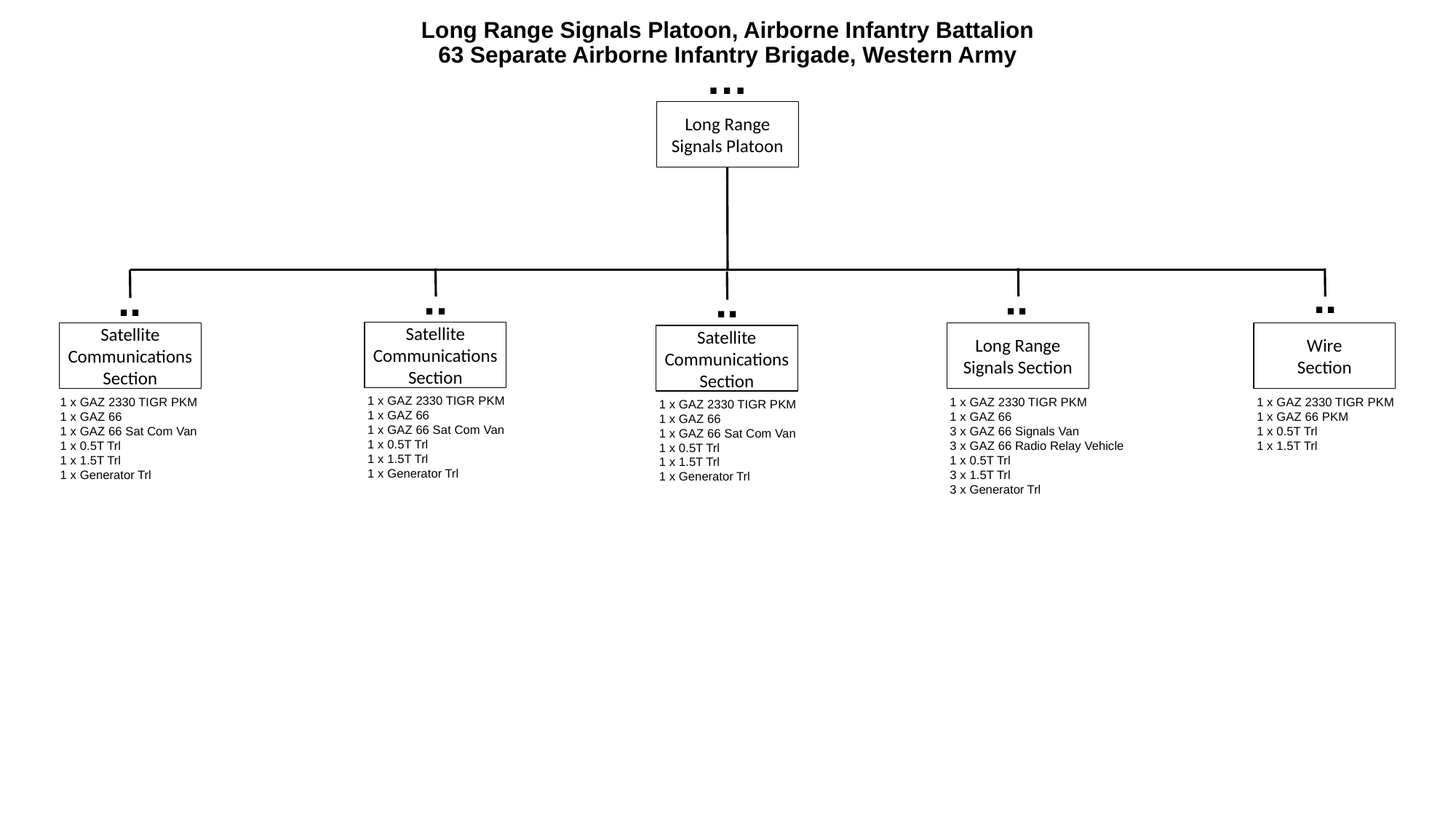

# Long Range Signals Platoon, Airborne Infantry Battalion 63 Separate Airborne Infantry Brigade, Western Army
…
Long Range
Signals Platoon
..
..
..
..
..
Satellite Communications Section
Satellite Communications Section
Long Range
Signals Section
Wire
Section
Satellite Communications Section
1 x GAZ 2330 TIGR PKM
1 x GAZ 66
1 x GAZ 66 Sat Com Van
1 x 0.5T Trl
1 x 1.5T Trl
1 x Generator Trl
1 x GAZ 2330 TIGR PKM
1 x GAZ 66
1 x GAZ 66 Sat Com Van
1 x 0.5T Trl
1 x 1.5T Trl
1 x Generator Trl
1 x GAZ 2330 TIGR PKM
1 x GAZ 66
3 x GAZ 66 Signals Van
3 x GAZ 66 Radio Relay Vehicle
1 x 0.5T Trl
3 x 1.5T Trl
3 x Generator Trl
1 x GAZ 2330 TIGR PKM
1 x GAZ 66 PKM
1 x 0.5T Trl
1 x 1.5T Trl
1 x GAZ 2330 TIGR PKM
1 x GAZ 66
1 x GAZ 66 Sat Com Van
1 x 0.5T Trl
1 x 1.5T Trl
1 x Generator Trl